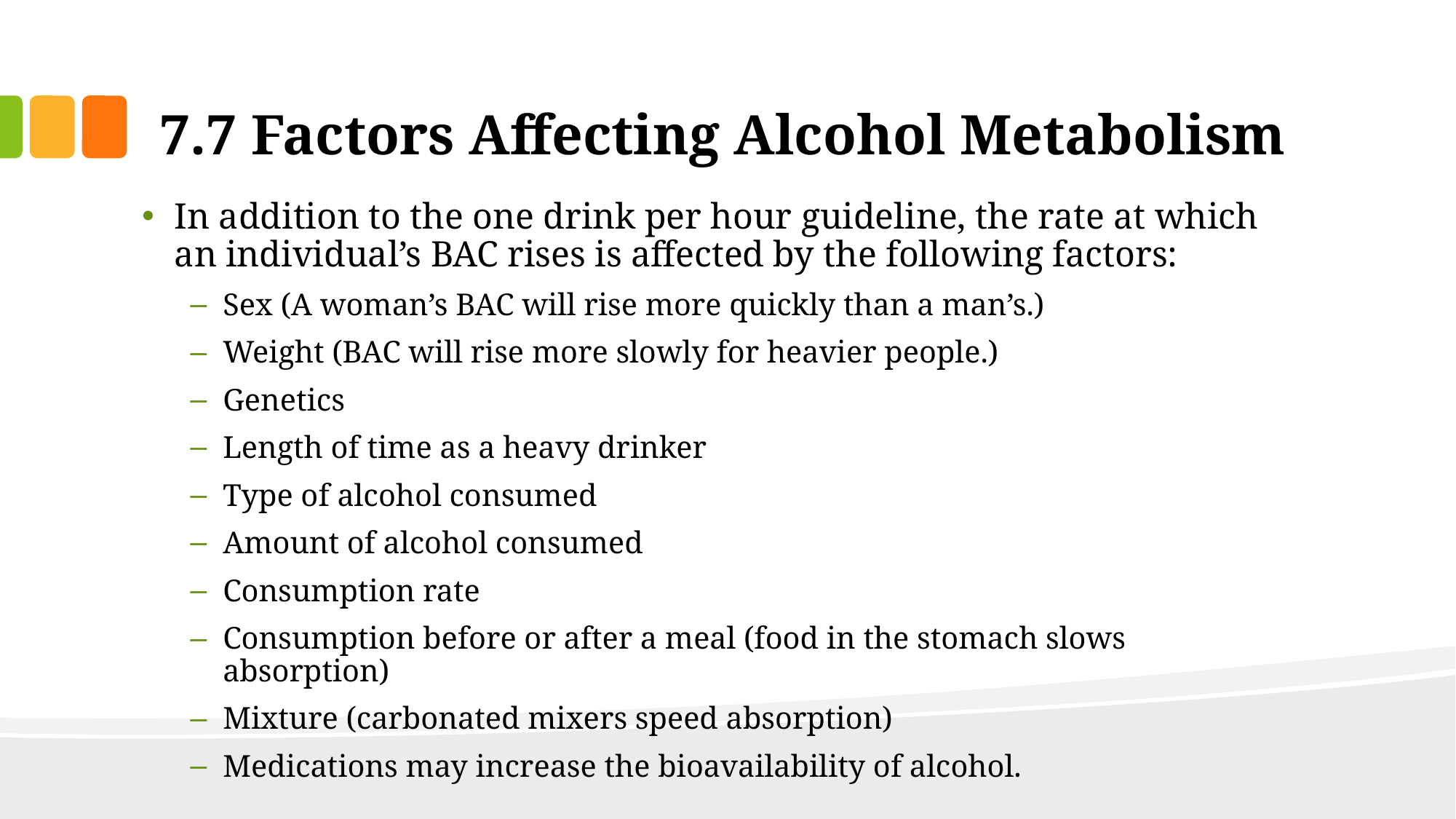

# 7.7 Factors Affecting Alcohol Metabolism
In addition to the one drink per hour guideline, the rate at which an individual’s BAC rises is affected by the following factors:
Sex (A woman’s BAC will rise more quickly than a man’s.)
Weight (BAC will rise more slowly for heavier people.)
Genetics
Length of time as a heavy drinker
Type of alcohol consumed
Amount of alcohol consumed
Consumption rate
Consumption before or after a meal (food in the stomach slows absorption)
Mixture (carbonated mixers speed absorption)
Medications may increase the bioavailability of alcohol.